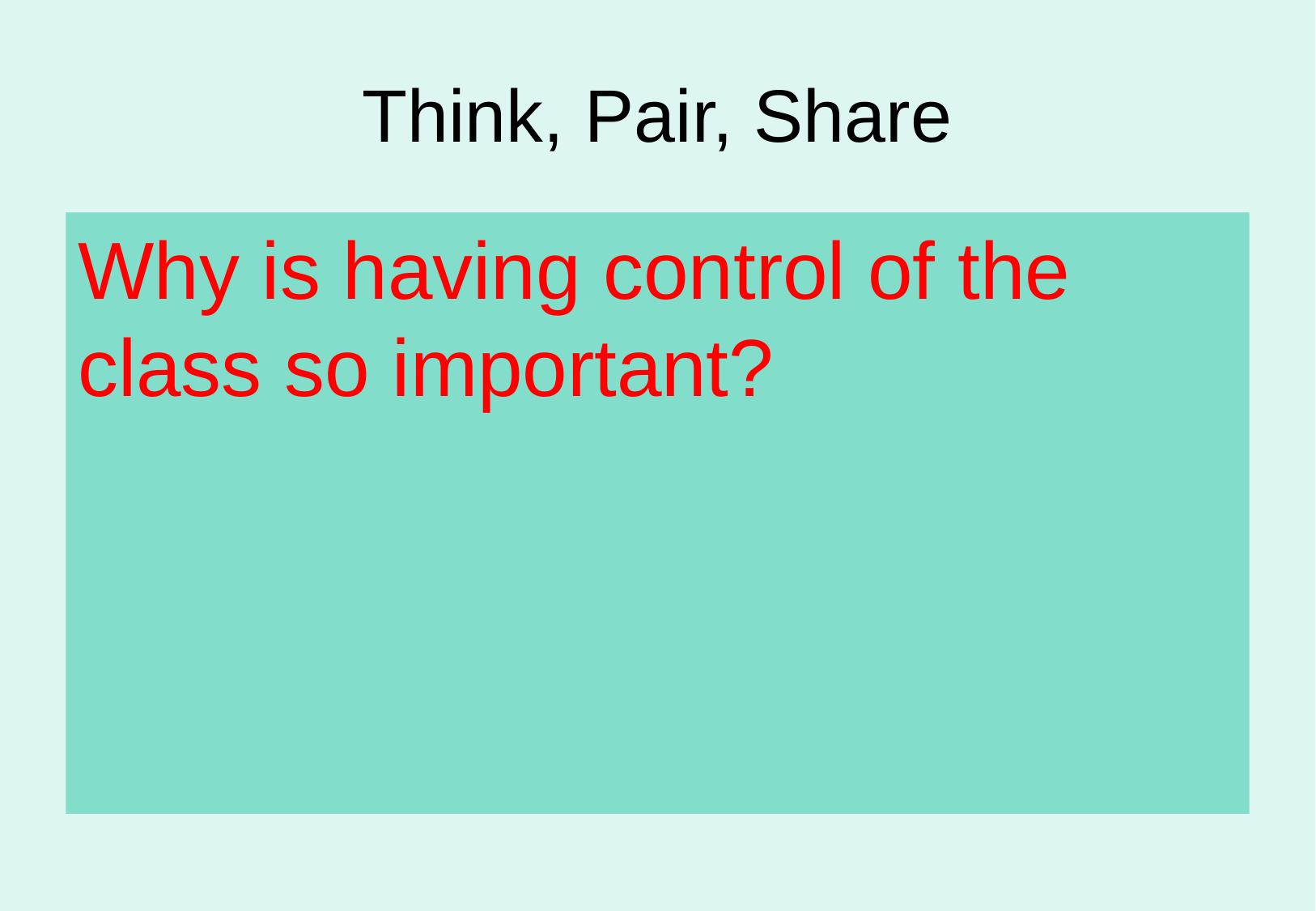

# Think, Pair, Share
Why is having control of the class so important?